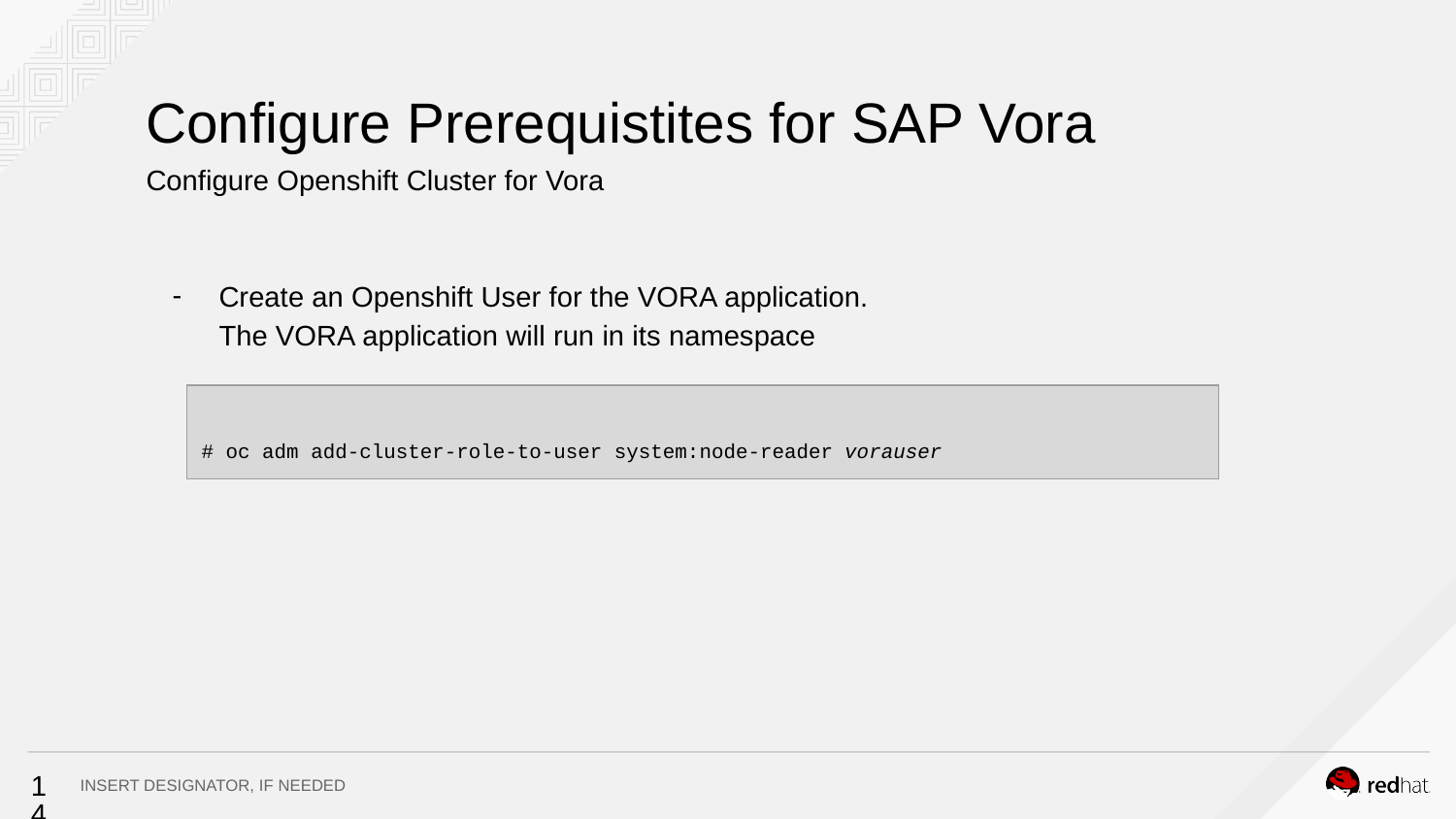

# Configure Prerequistites for SAP Vora
Configure Openshift Cluster for Vora
Create an Openshift User for the VORA application.
The VORA application will run in its namespace

| # oc adm add-cluster-role-to-user system:node-reader vorauser |
| --- |
14